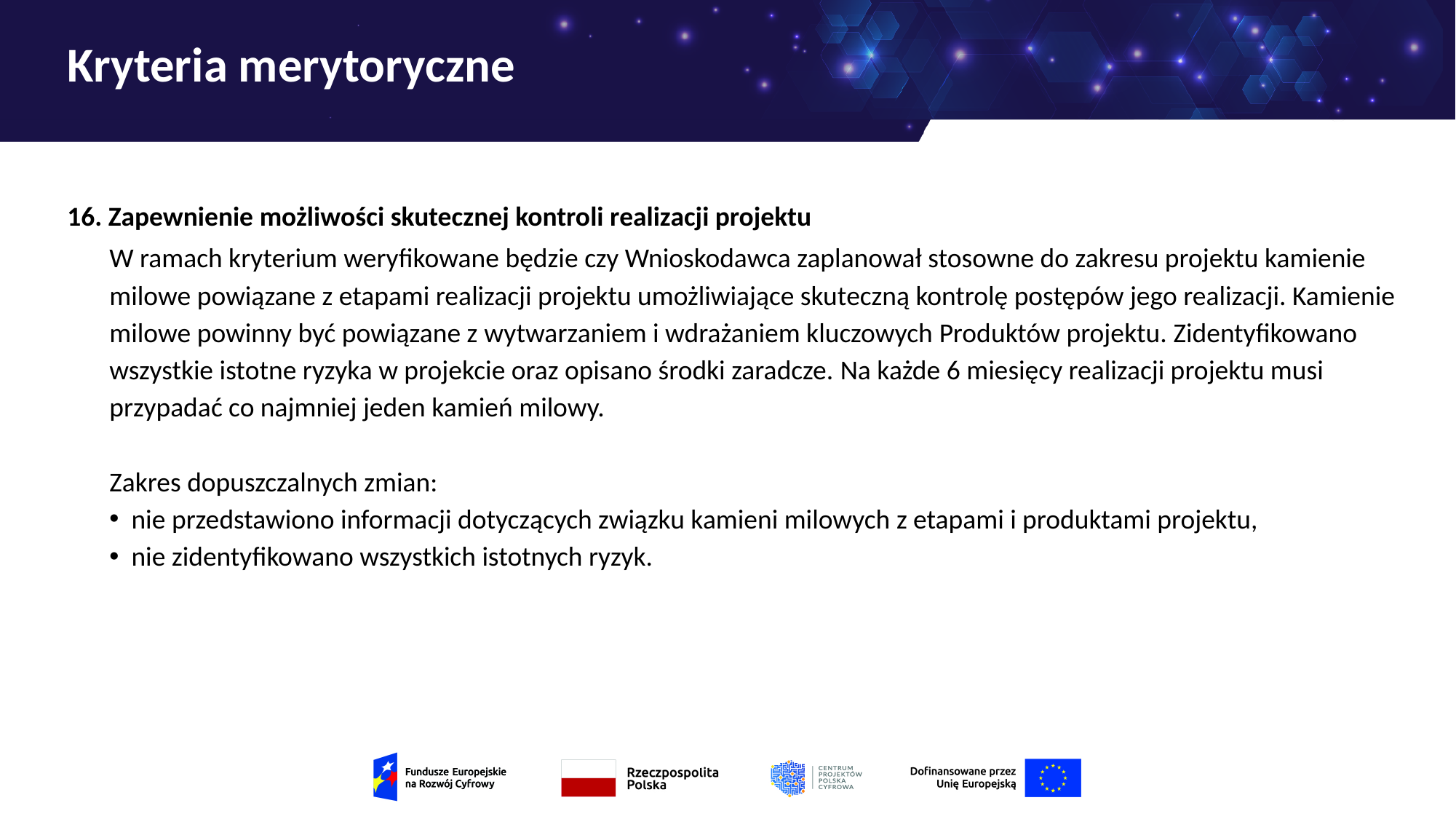

# Kryteria merytoryczne
16. Zapewnienie możliwości skutecznej kontroli realizacji projektu
W ramach kryterium weryfikowane będzie czy Wnioskodawca zaplanował stosowne do zakresu projektu kamienie milowe powiązane z etapami realizacji projektu umożliwiające skuteczną kontrolę postępów jego realizacji. Kamienie milowe powinny być powiązane z wytwarzaniem i wdrażaniem kluczowych Produktów projektu. Zidentyfikowano wszystkie istotne ryzyka w projekcie oraz opisano środki zaradcze. Na każde 6 miesięcy realizacji projektu musi przypadać co najmniej jeden kamień milowy.

Zakres dopuszczalnych zmian:
  nie przedstawiono informacji dotyczących związku kamieni milowych z etapami i produktami projektu,
  nie zidentyfikowano wszystkich istotnych ryzyk.